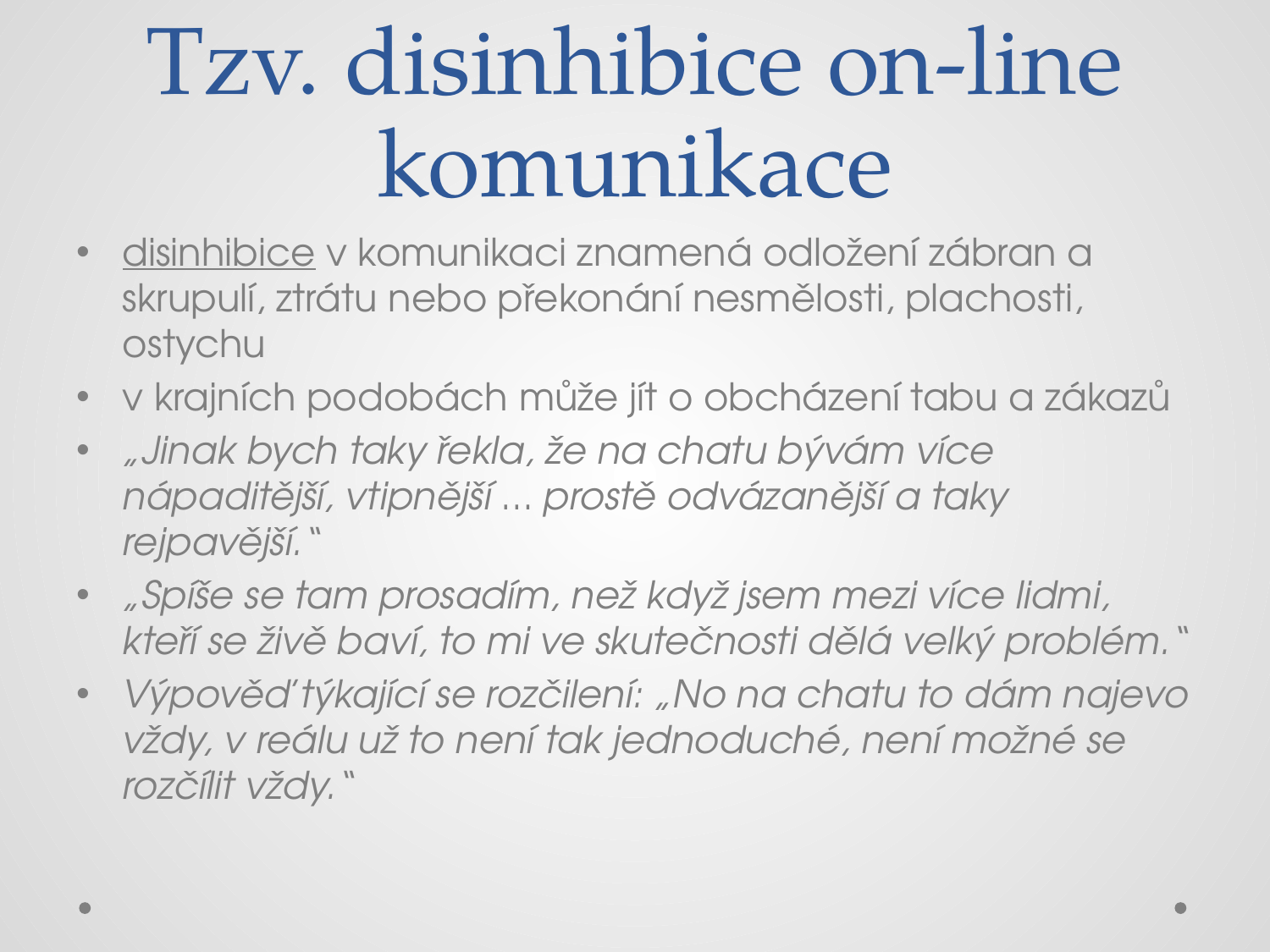

# Tzv. disinhibice on-line komunikace
disinhibice v komunikaci znamená odložení zábran a skrupulí, ztrátu nebo překonání nesmělosti, plachosti, ostychu
v krajních podobách může jít o obcházení tabu a zákazů
„Jinak bych taky řekla, že na chatu bývám více nápaditější, vtipnější … prostě odvázanější a taky rejpavější.“
„Spíše se tam prosadím, než když jsem mezi více lidmi, kteří se živě baví, to mi ve skutečnosti dělá velký problém.“
Výpověď týkající se rozčilení: „No na chatu to dám najevo vždy, v reálu už to není tak jednoduché, není možné se rozčílit vždy.“